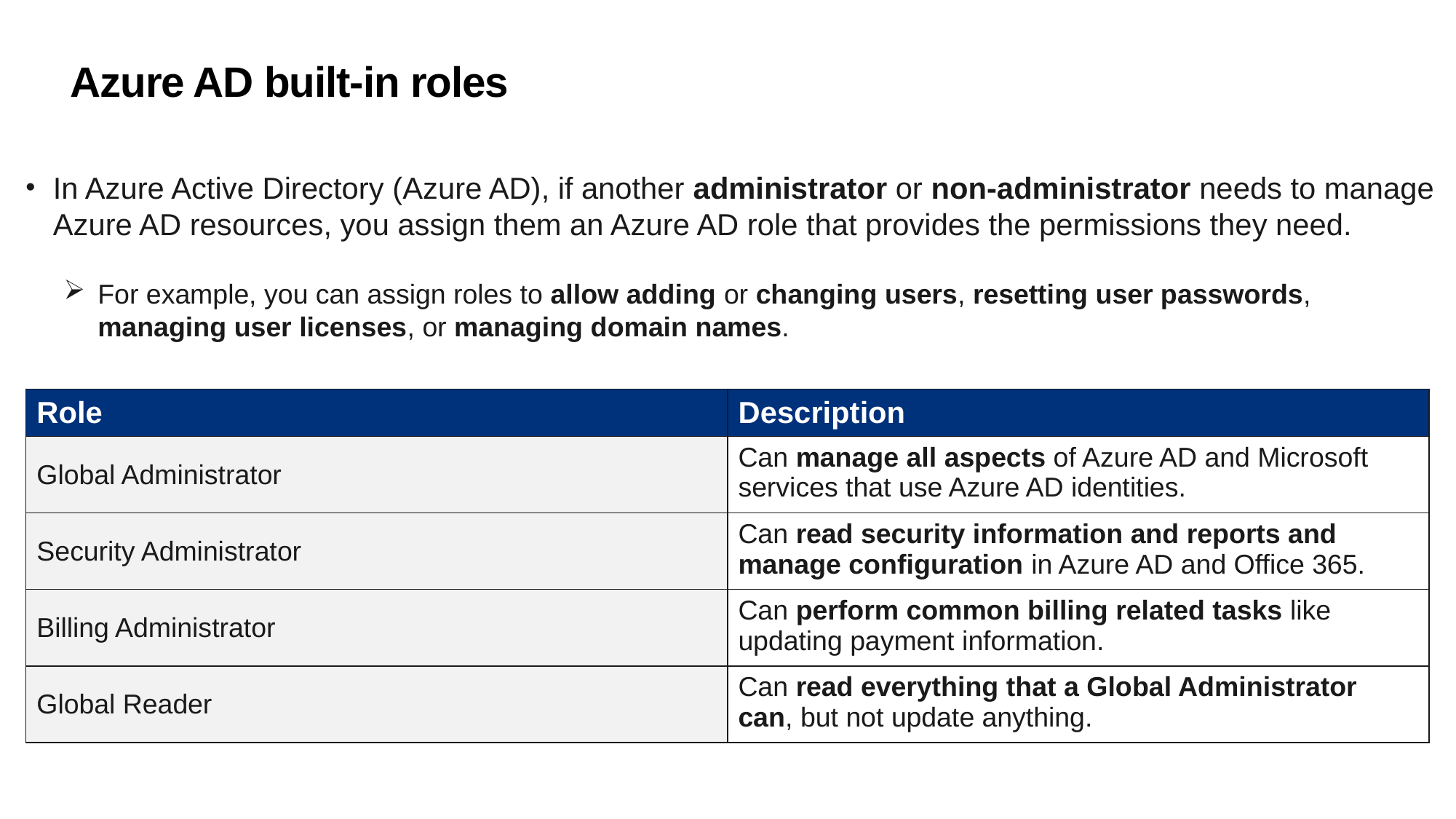

# Azure AD built-in roles
In Azure Active Directory (Azure AD), if another administrator or non-administrator needs to manage Azure AD resources, you assign them an Azure AD role that provides the permissions they need.
For example, you can assign roles to allow adding or changing users, resetting user passwords, managing user licenses, or managing domain names.
| Role | Description |
| --- | --- |
| Global Administrator | Can manage all aspects of Azure AD and Microsoft services that use Azure AD identities. |
| Security Administrator | Can read security information and reports and manage configuration in Azure AD and Office 365. |
| Billing Administrator | Can perform common billing related tasks like updating payment information. |
| Global Reader | Can read everything that a Global Administrator can, but not update anything. |